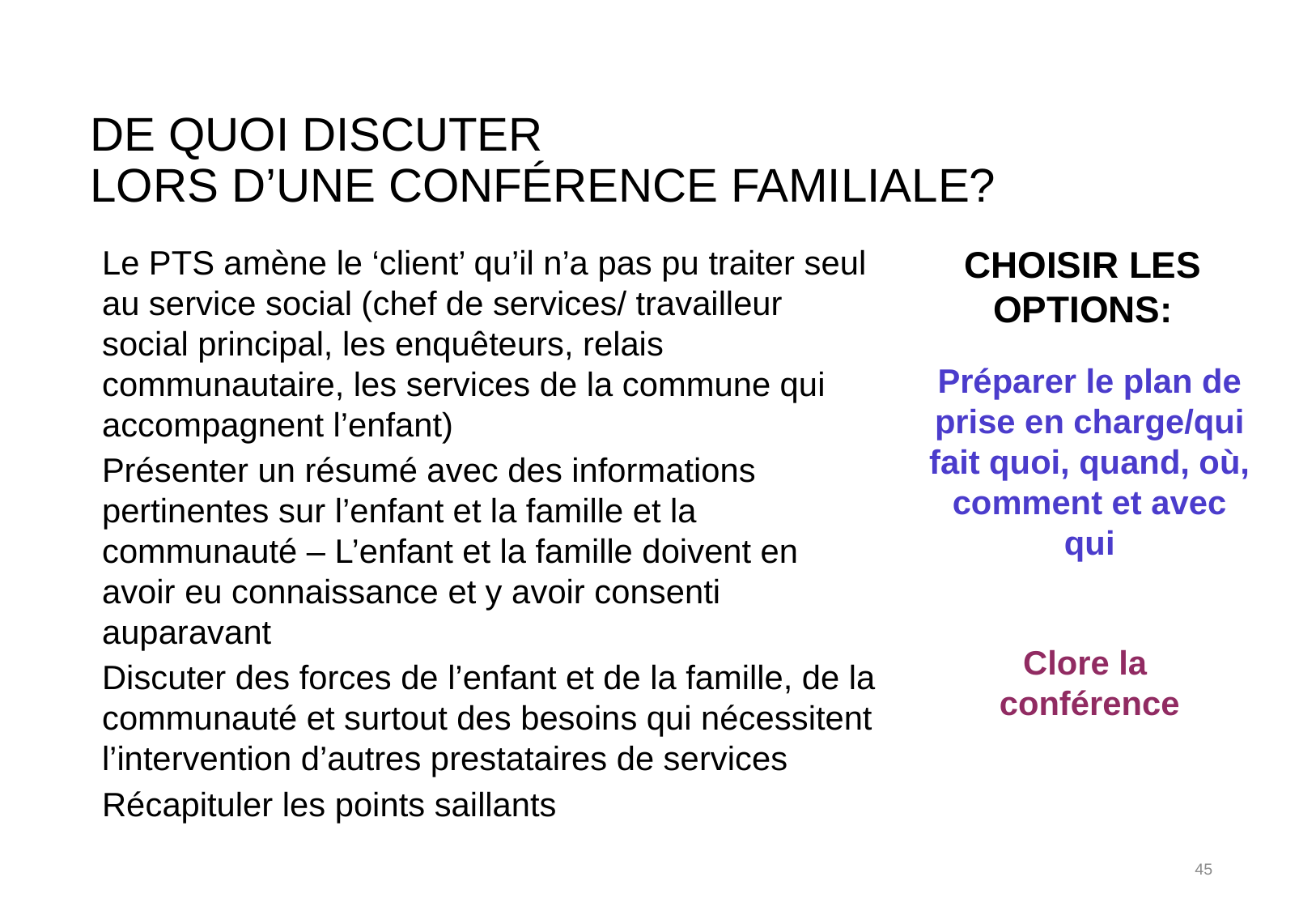

# De quoi discuter lors d’une conférence familiale?
Le PTS amène le ‘client’ qu’il n’a pas pu traiter seul au service social (chef de services/ travailleur social principal, les enquêteurs, relais communautaire, les services de la commune qui accompagnent l’enfant)
Présenter un résumé avec des informations pertinentes sur l’enfant et la famille et la communauté – L’enfant et la famille doivent en avoir eu connaissance et y avoir consenti auparavant
Discuter des forces de l’enfant et de la famille, de la communauté et surtout des besoins qui nécessitent l’intervention d’autres prestataires de services
Récapituler les points saillants
CHOISIR LES OPTIONS:

Préparer le plan de prise en charge/qui fait quoi, quand, où, comment et avec qui
Clore la
conférence
45